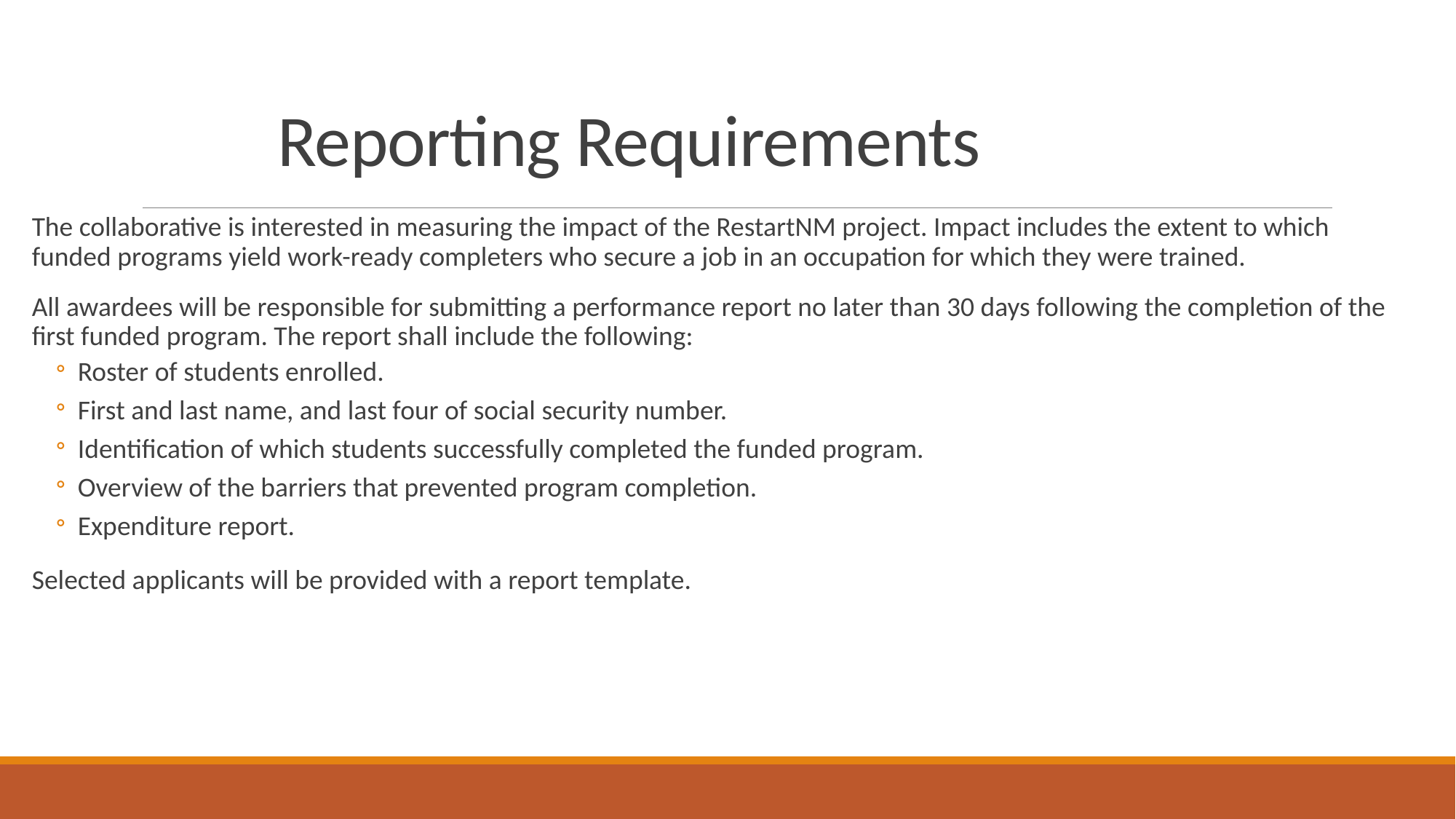

# Reporting Requirements
The collaborative is interested in measuring the impact of the RestartNM project. Impact includes the extent to which funded programs yield work-ready completers who secure a job in an occupation for which they were trained.
All awardees will be responsible for submitting a performance report no later than 30 days following the completion of the first funded program. The report shall include the following:
Roster of students enrolled.
First and last name, and last four of social security number.
Identification of which students successfully completed the funded program.
Overview of the barriers that prevented program completion.
Expenditure report.
Selected applicants will be provided with a report template.